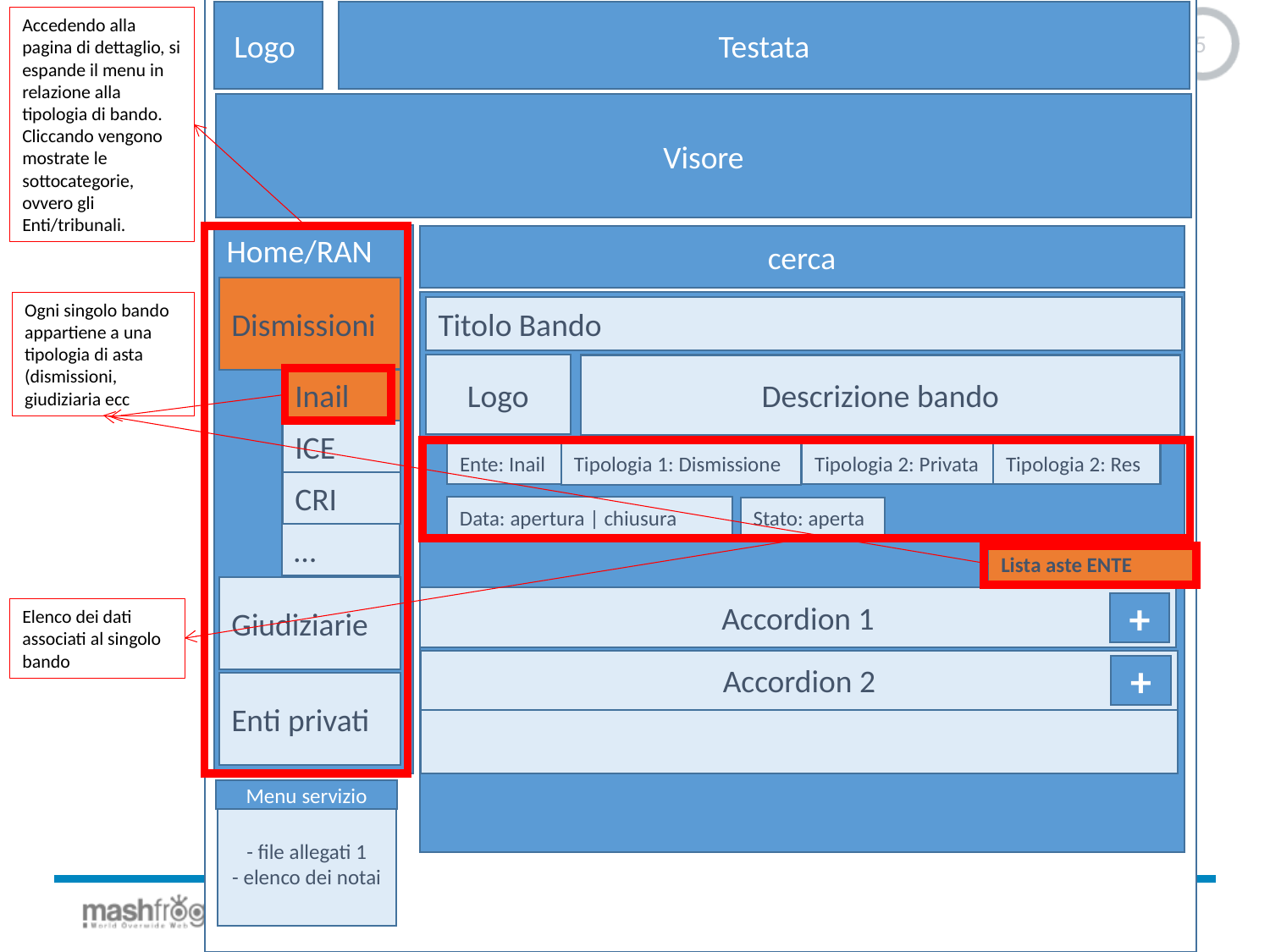

Logo
Testata
Accedendo alla pagina di dettaglio, si espande il menu in relazione alla tipologia di bando. Cliccando vengono mostrate le sottocategorie, ovvero gli Enti/tribunali.
5
Visore
Home/RAN
Dismissioni
Inail
ICE
CRI
…
Giudiziarie
Enti privati

cerca
Ogni singolo bando appartiene a una tipologia di asta (dismissioni, giudiziaria ecc

Titolo Bando
Logo
Descrizione bando

Tipologia 2: Res
Tipologia 2: Privata
Tipologia 1: Dismissione
Ente: Inail
Data: apertura | chiusura
Stato: aperta
Lista aste ENTE

Accordion 1
+
Elenco dei dati associati al singolo bando
Accordion 2
+

Menu servizio
- file allegati 1
- elenco dei notai